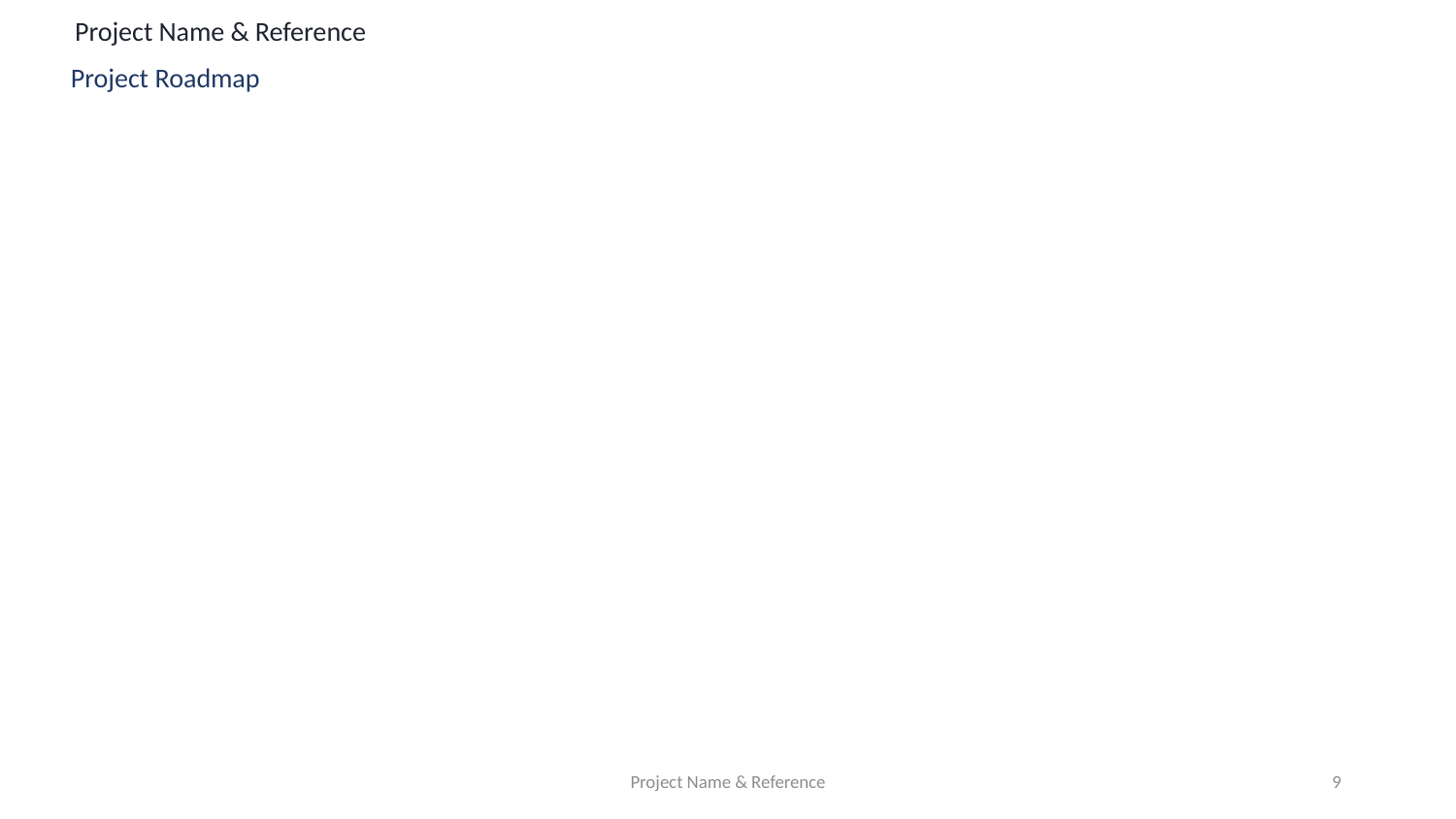

Project Name & Reference
Project Roadmap
Project Name & Reference
9